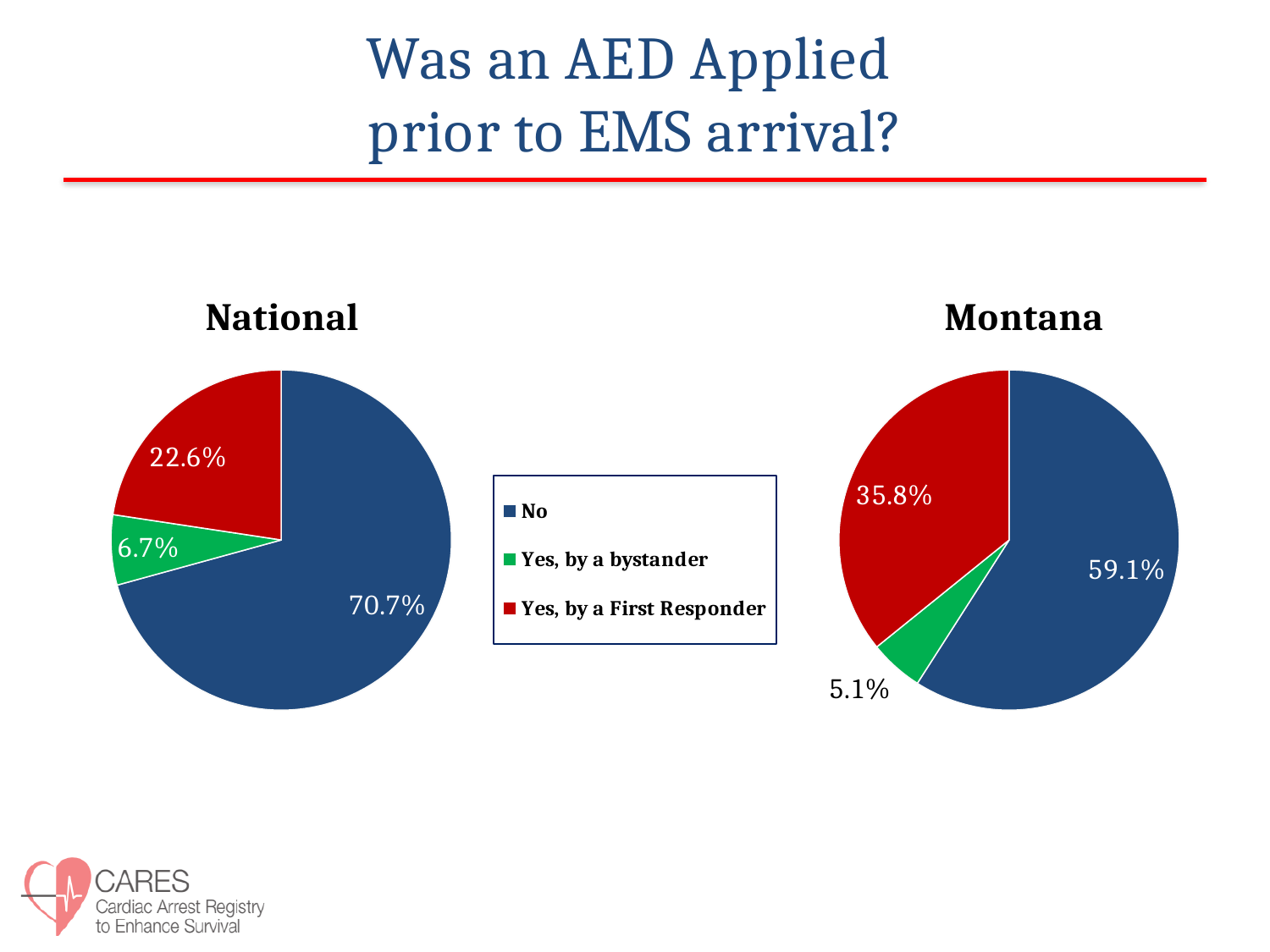

# Was an AED Applied prior to EMS arrival?

### Chart: National

| Category | Was an AED Applied (prior to EMS Arrival) |
|---|---|
| No | 0.713 |
| Yes, by a bystander | 0.06716325804601457 |
| Yes, by a First Responder | 0.22798916791903528 |

### Chart: Montana

| Category | Was an AED Applied (prior to EMS Arrival) |
|---|---|
| No | 0.5906432748538012 |
| Yes, by a bystander | 0.05116959064327485 |
| Yes, by a First Responder | 0.358187134502924 |